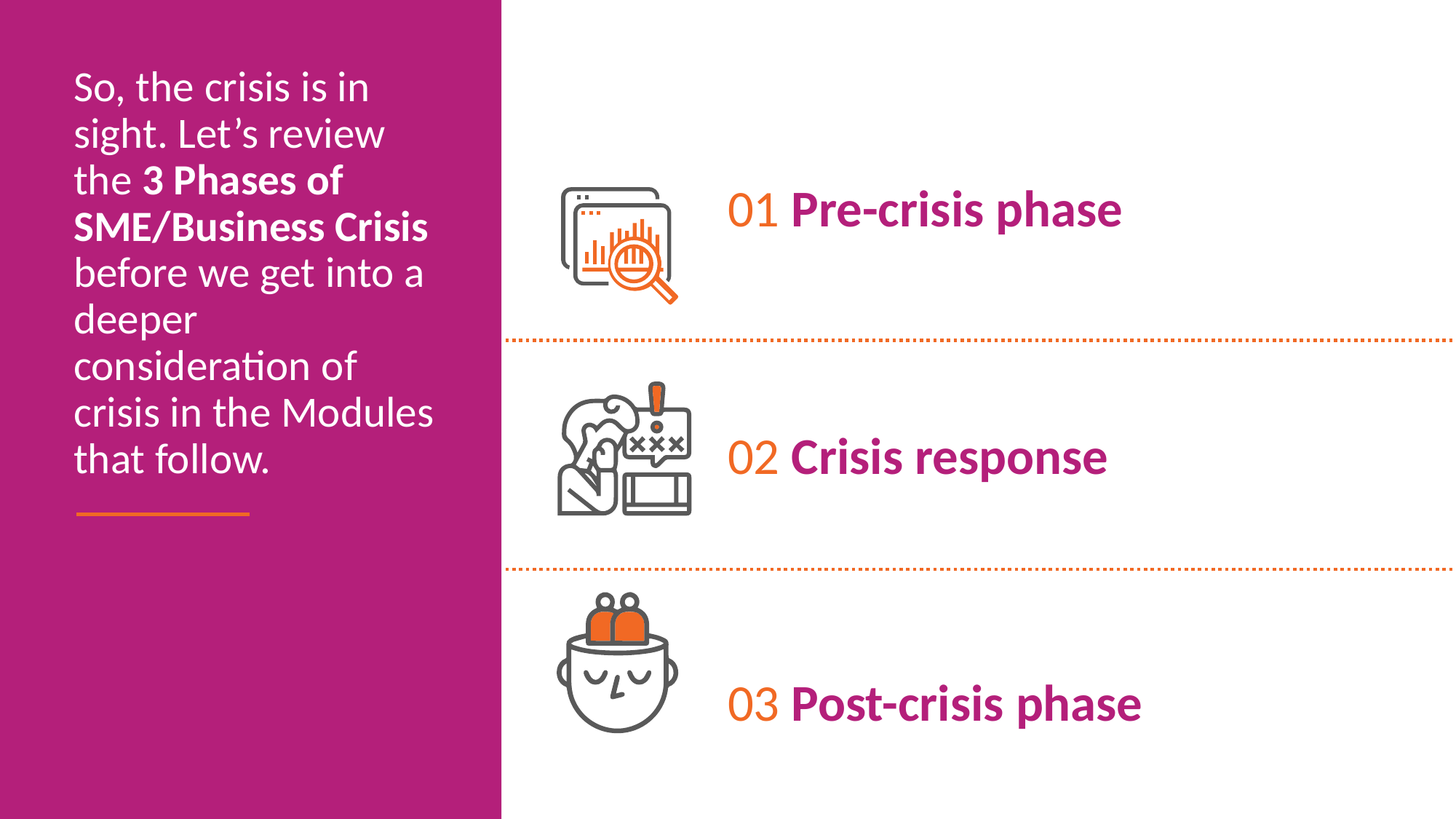

So, the crisis is in sight. Let’s review the 3 Phases of SME/Business Crisis before we get into a deeper consideration of crisis in the Modules that follow.
01 Pre-crisis phase

02 Crisis response

03 Post-crisis phase